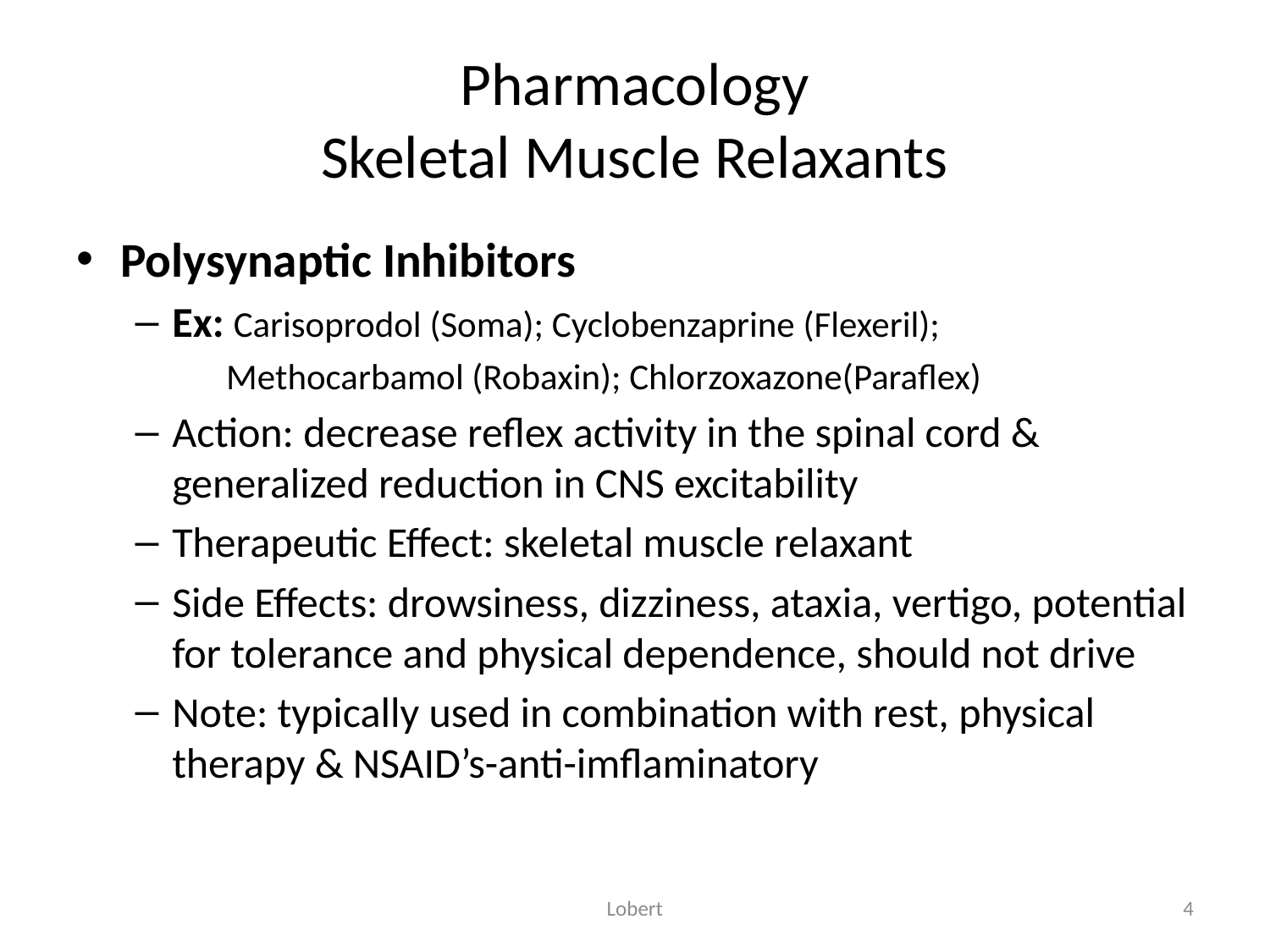

# Pharmacology Skeletal Muscle Relaxants
Polysynaptic Inhibitors
Ex: Carisoprodol (Soma); Cyclobenzaprine (Flexeril);
           Methocarbamol (Robaxin); Chlorzoxazone(Paraflex)
Action: decrease reflex activity in the spinal cord & generalized reduction in CNS excitability
Therapeutic Effect: skeletal muscle relaxant
Side Effects: drowsiness, dizziness, ataxia, vertigo, potential for tolerance and physical dependence, should not drive
Note: typically used in combination with rest, physical therapy & NSAID’s-anti-imflaminatory

Lobert
4